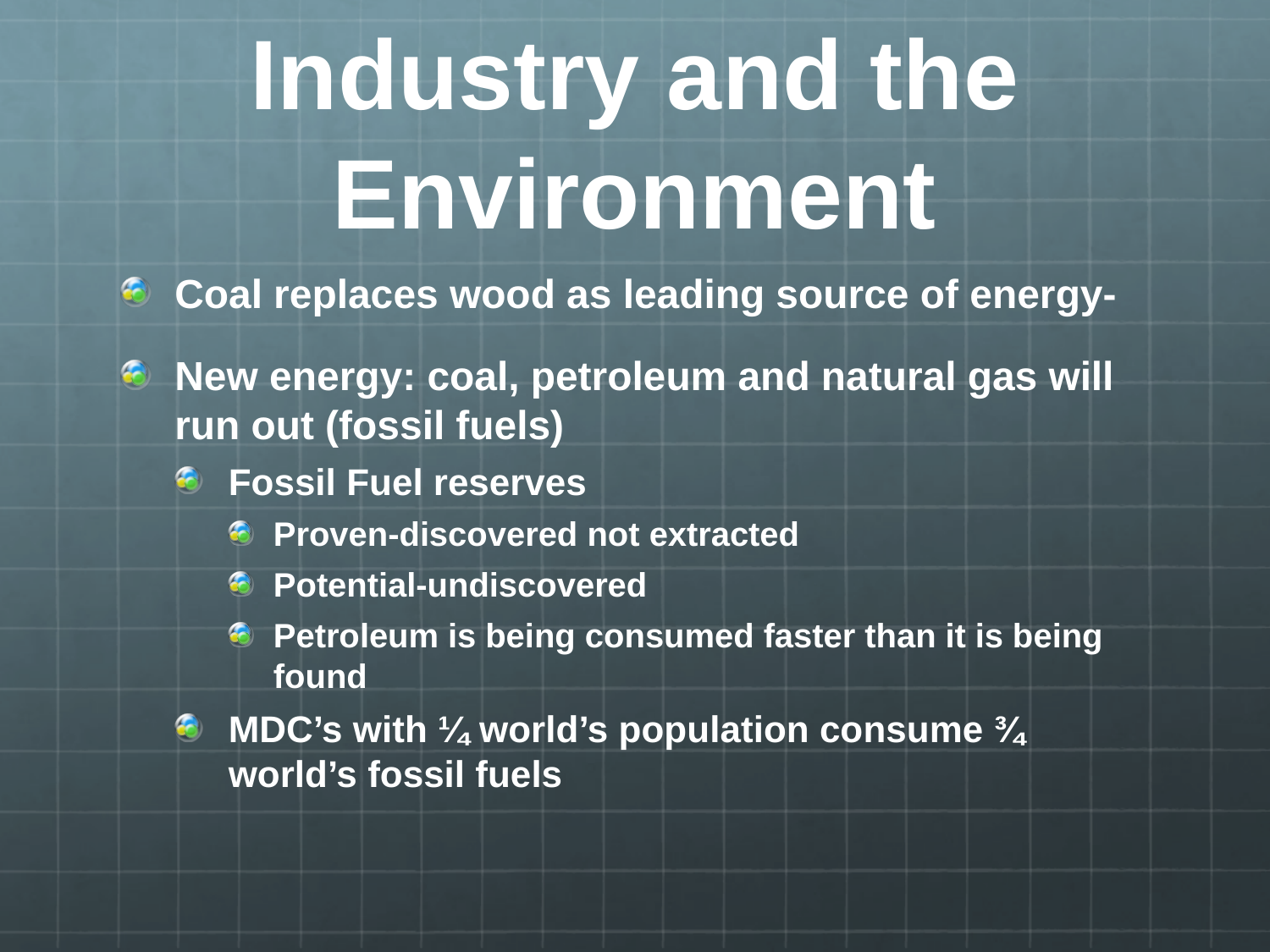

# Industry and the Environment
Coal replaces wood as leading source of energy-
New energy: coal, petroleum and natural gas will run out (fossil fuels)
Fossil Fuel reserves
Proven-discovered not extracted
Potential-undiscovered
Petroleum is being consumed faster than it is being found
MDC’s with ¼ world’s population consume ¾ world’s fossil fuels